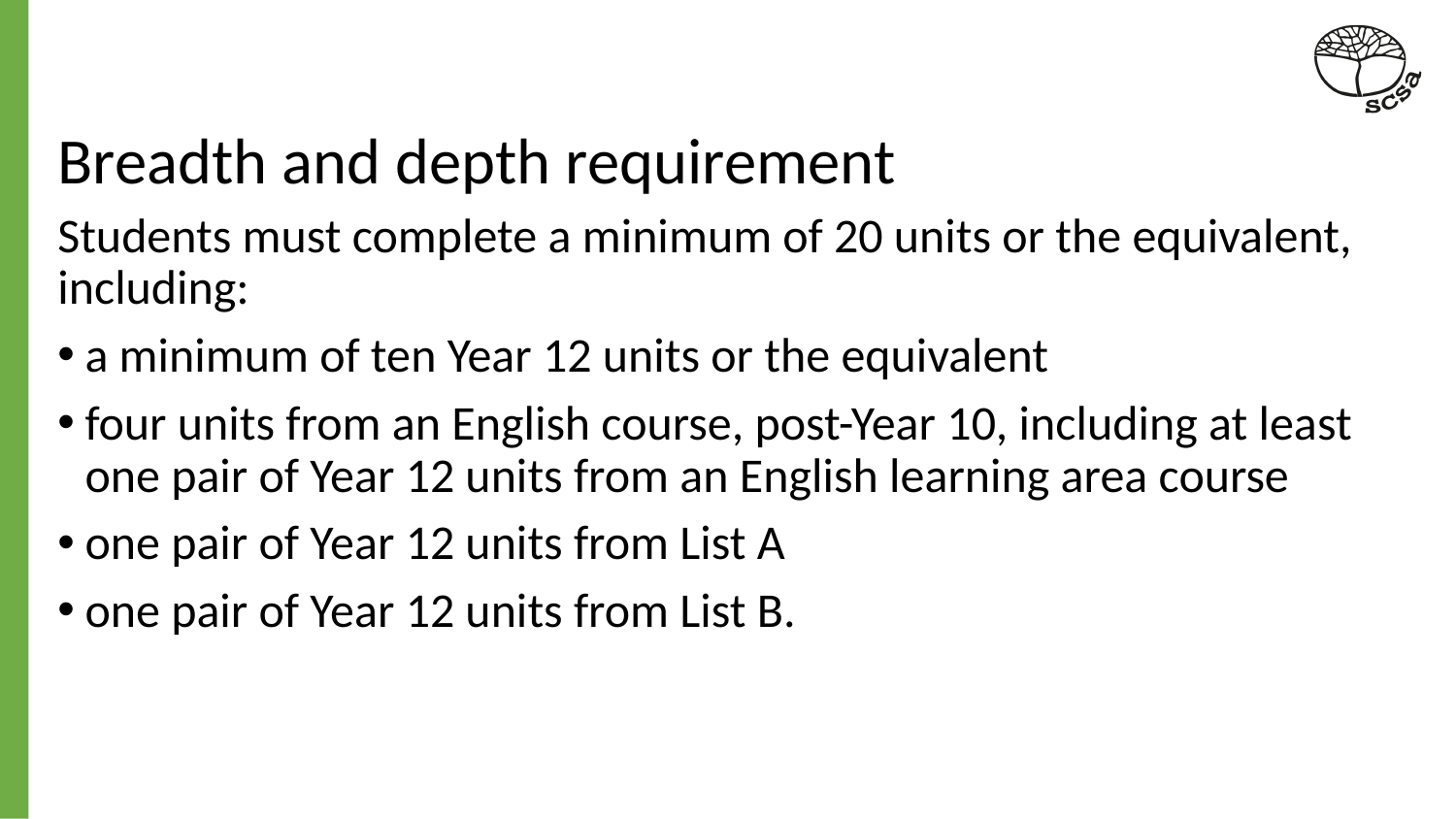

# Breadth and depth requirement
Students must complete a minimum of 20 units or the equivalent, including:
a minimum of ten Year 12 units or the equivalent
four units from an English course, post-Year 10, including at least one pair of Year 12 units from an English learning area course
one pair of Year 12 units from List A
one pair of Year 12 units from List B.